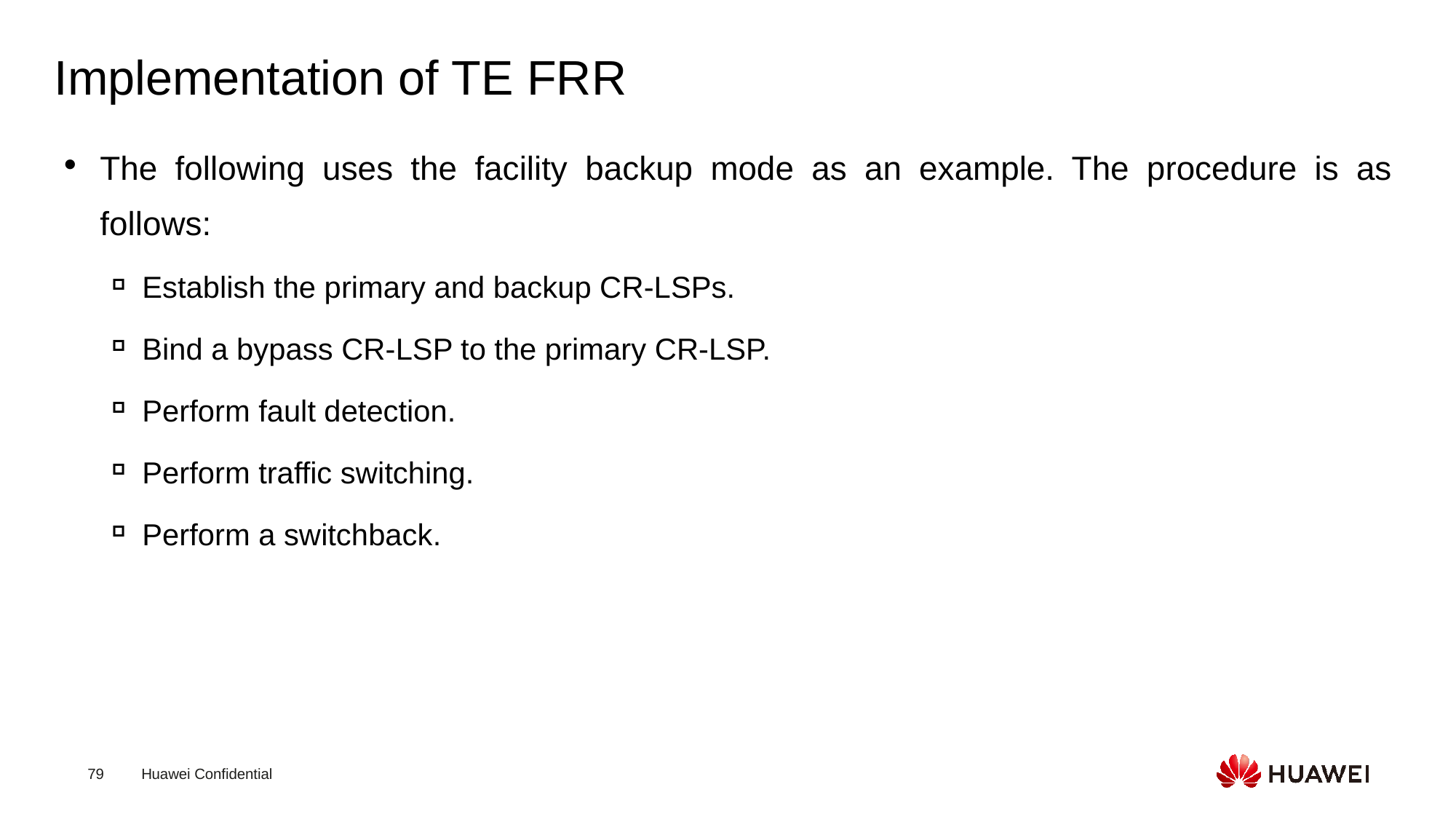

# Implementation of TE FRR
The following uses the facility backup mode as an example. The procedure is as follows:
Establish the primary and backup CR-LSPs.
Bind a bypass CR-LSP to the primary CR-LSP.
Perform fault detection.
Perform traffic switching.
Perform a switchback.